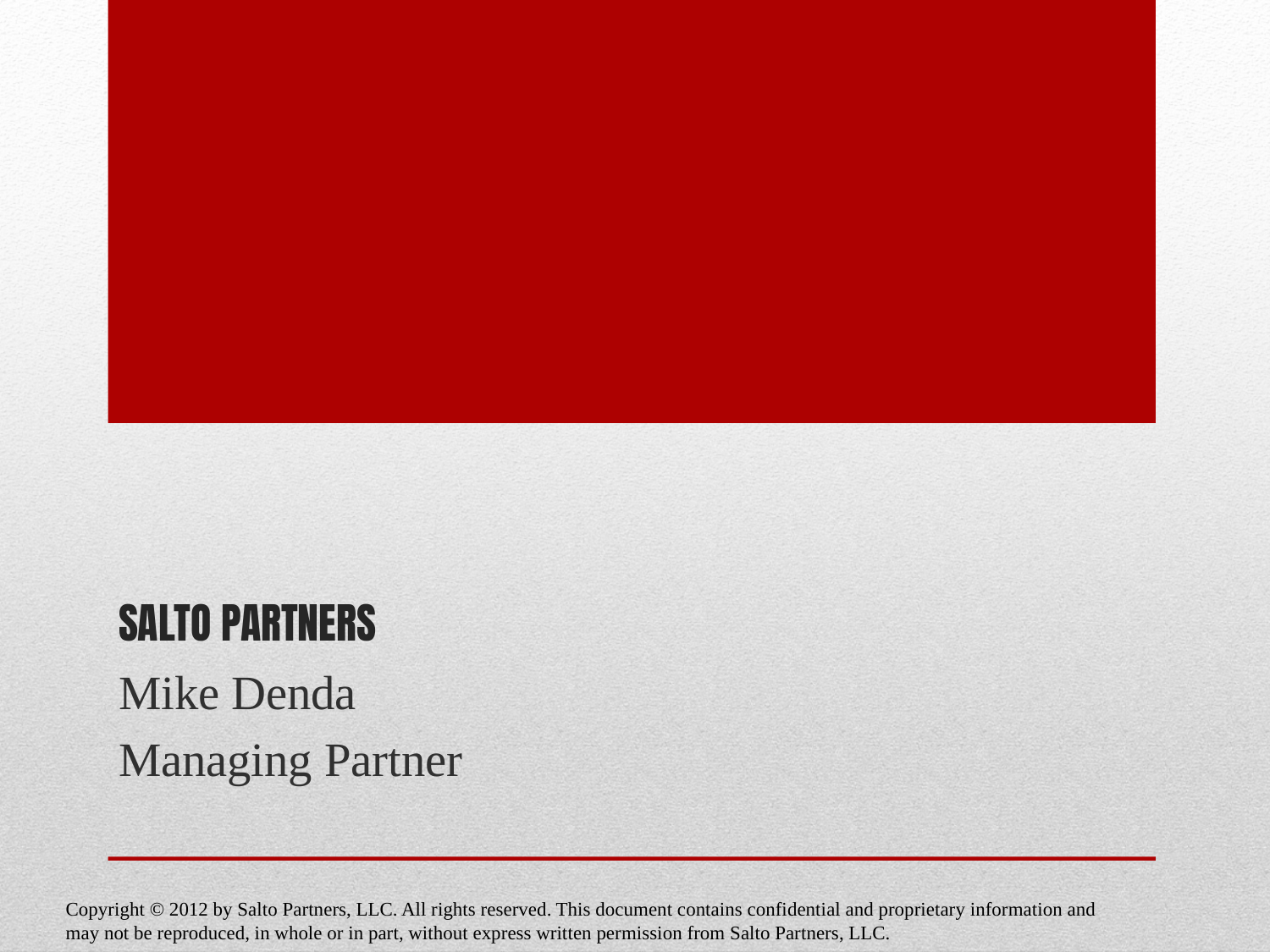

# SALTO PARTNERS
Mike Denda
Managing Partner